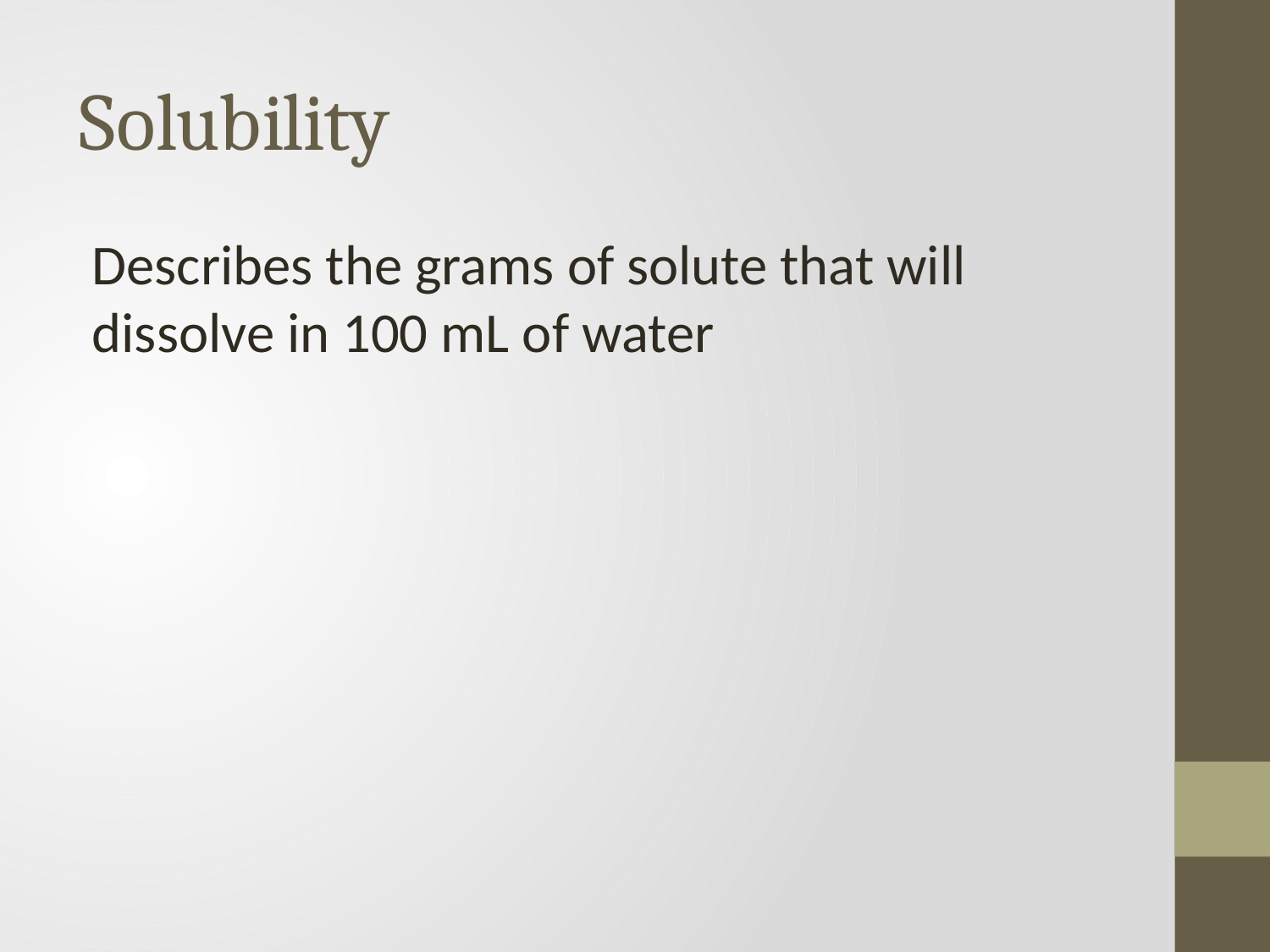

# Solubility
Describes the grams of solute that will dissolve in 100 mL of water